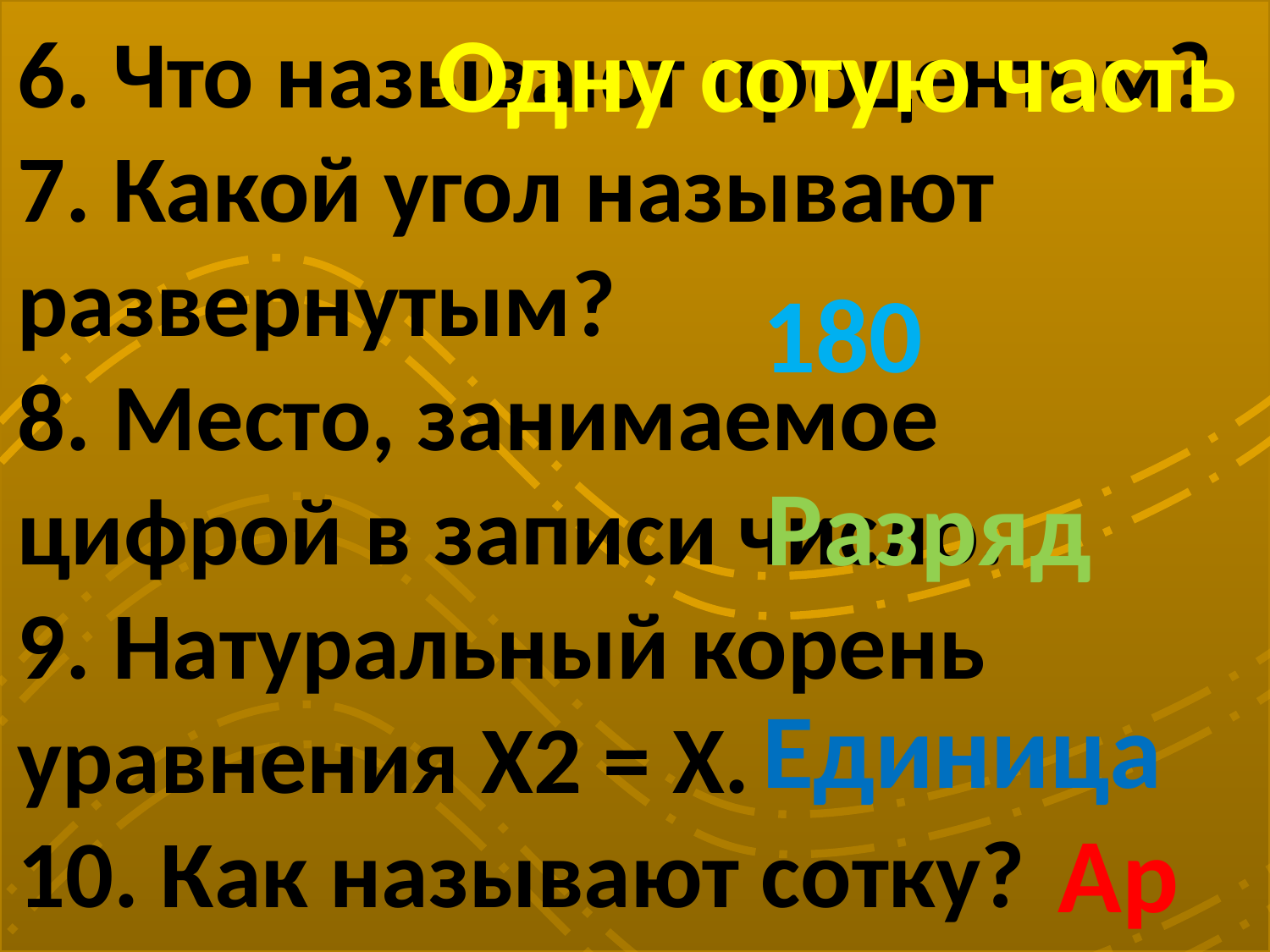

Одну сотую часть
6. Что называют процентом?
7. Какой угол называют развернутым?
8. Место, занимаемое цифрой в записи число.
9. Натуральный корень уравнения Х2 = Х.
10. Как называют сотку?
180
Разряд
Единица
Ар